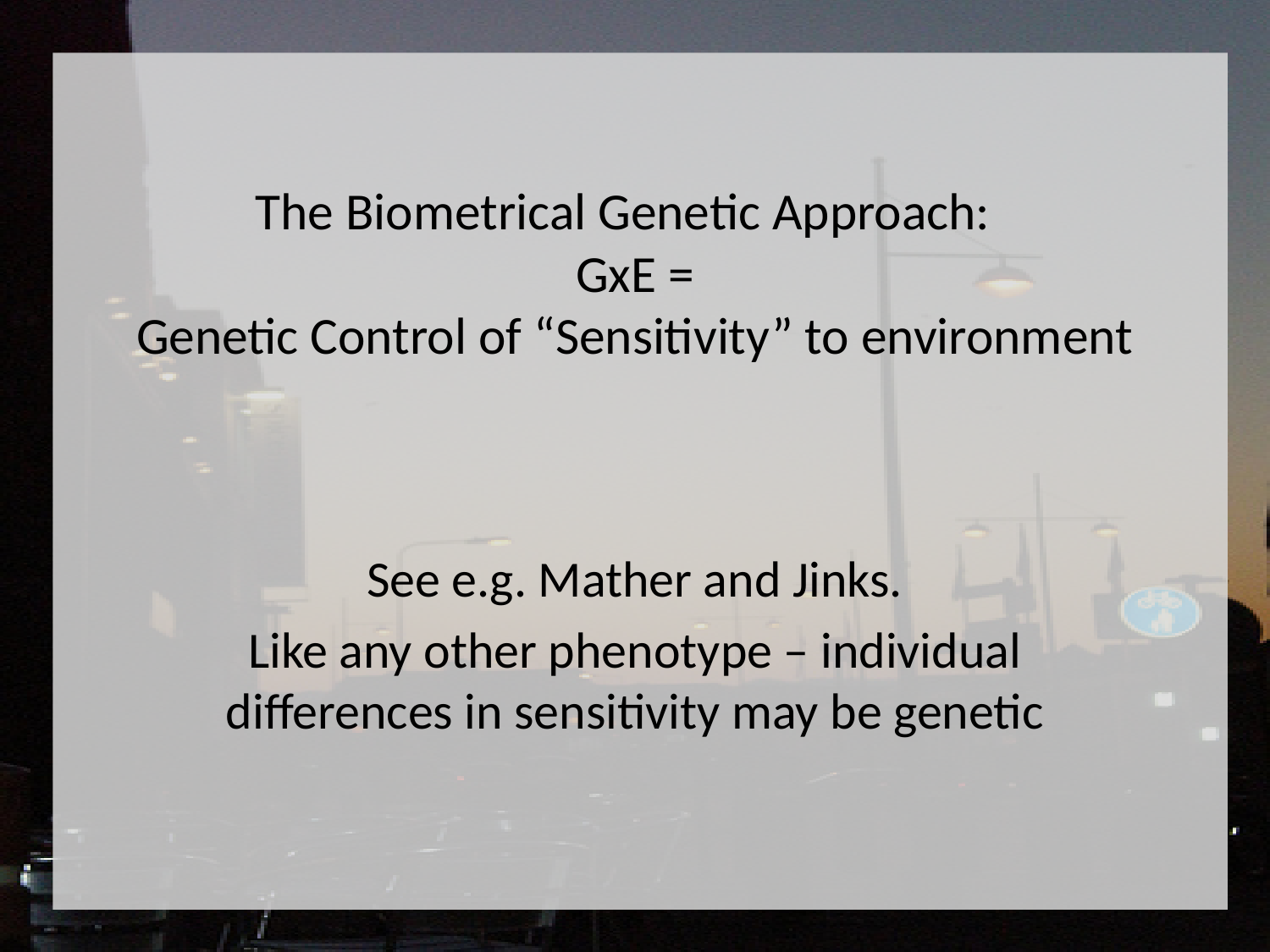

# The Biometrical Genetic Approach: GxE = Genetic Control of “Sensitivity” to environment
See e.g. Mather and Jinks.
Like any other phenotype – individual differences in sensitivity may be genetic